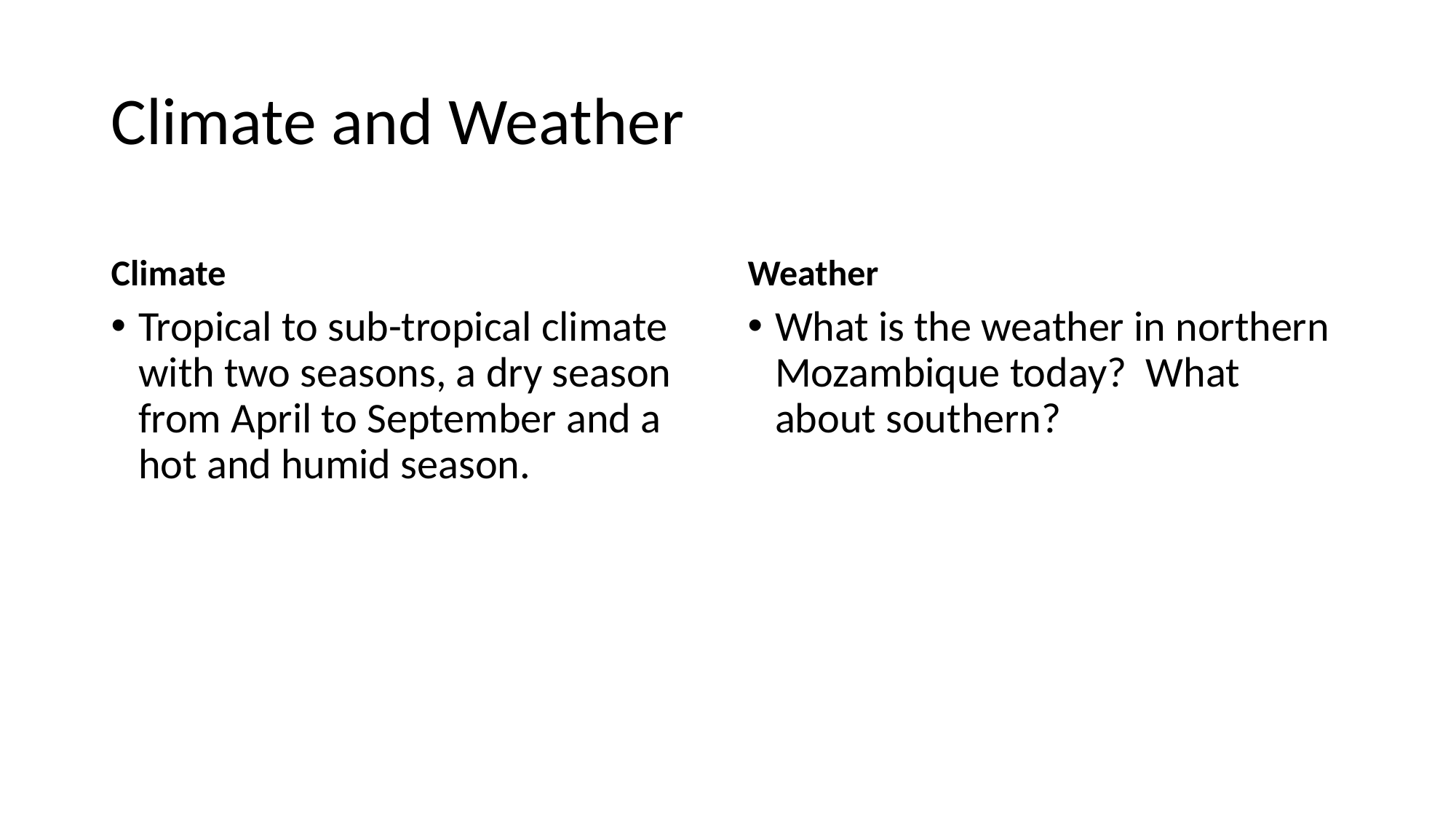

# Climate and Weather
Climate
Weather
Tropical to sub-tropical climate with two seasons, a dry season from April to September and a hot and humid season.
What is the weather in northern Mozambique today?  What about southern?